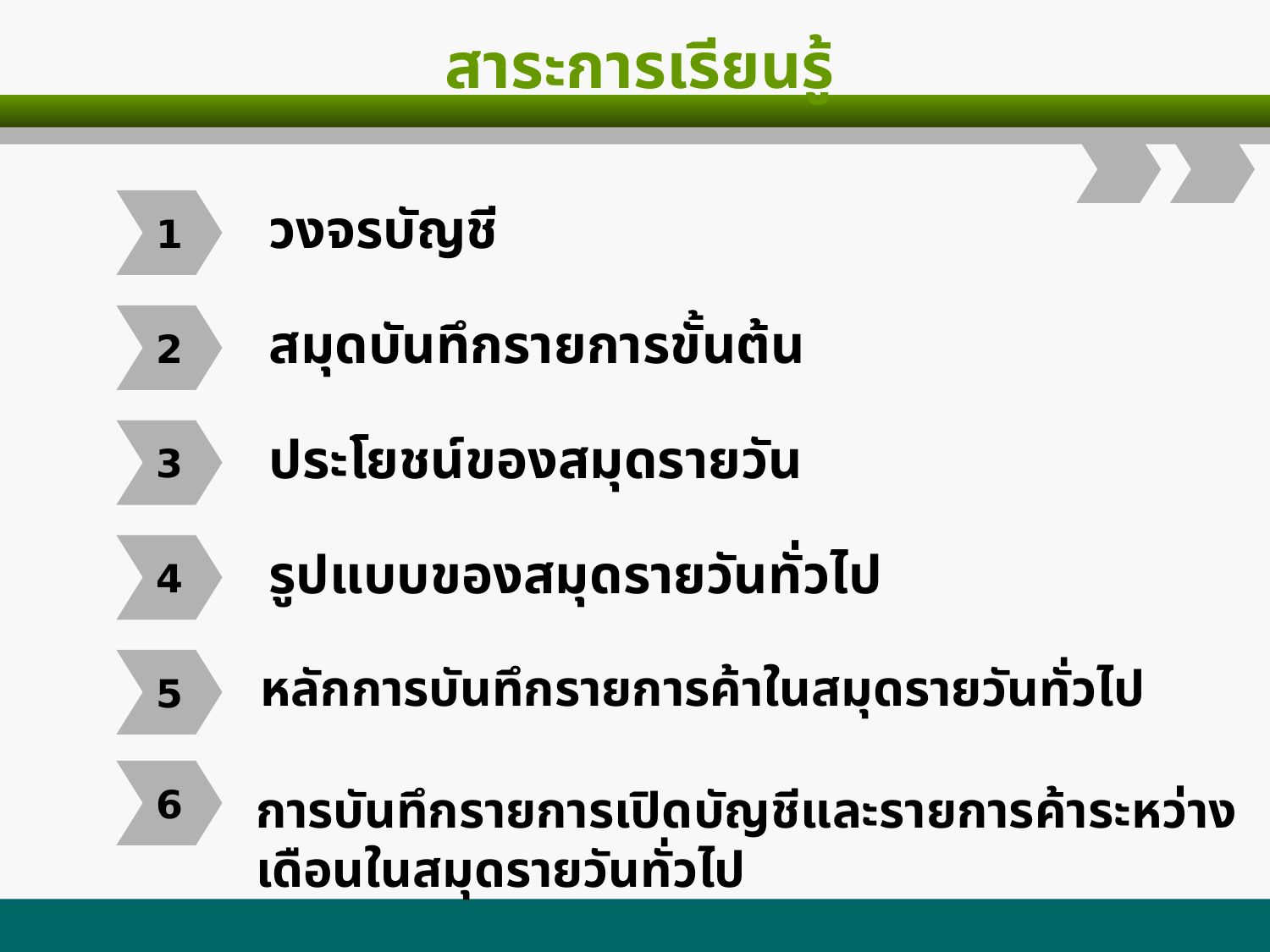

# สาระการเรียนรู้
1
 วงจรบัญชี
2
 สมุดบันทึกรายการขั้นต้น
3
 ประโยชน์ของสมุดรายวัน
4
 รูปแบบของสมุดรายวันทั่วไป
5
  หลักการบันทึกรายการค้าในสมุดรายวันทั่วไป
6
การบันทึกรายการเปิดบัญชีและรายการค้าระหว่างเดือนในสมุดรายวันทั่วไป